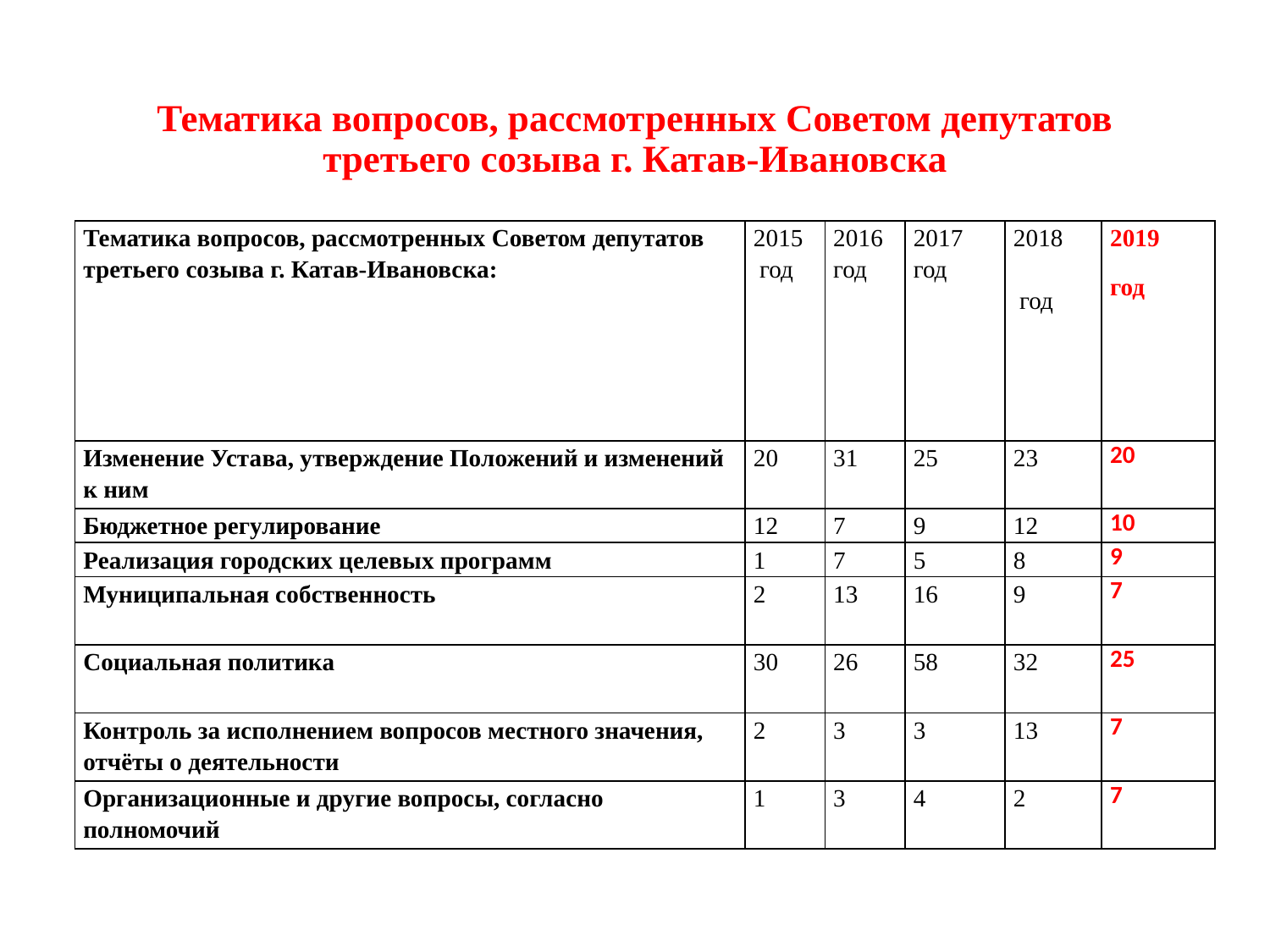

# Тематика вопросов, рассмотренных Советом депутатов третьего созыва г. Катав-Ивановска
| Тематика вопросов, рассмотренных Советом депутатов третьего созыва г. Катав-Ивановска: | 2015 год | 2016 год | 2017 год | 2018 год | 2019 год |
| --- | --- | --- | --- | --- | --- |
| Изменение Устава, утверждение Положений и изменений к ним | 20 | 31 | 25 | 23 | 20 |
| Бюджетное регулирование | 12 | 7 | 9 | 12 | 10 |
| Реализация городских целевых программ | 1 | 7 | 5 | 8 | 9 |
| Муниципальная собственность | 2 | 13 | 16 | 9 | 7 |
| Социальная политика | 30 | 26 | 58 | 32 | 25 |
| Контроль за исполнением вопросов местного значения, отчёты о деятельности | 2 | 3 | 3 | 13 | 7 |
| Организационные и другие вопросы, согласно полномочий | 1 | 3 | 4 | 2 | 7 |